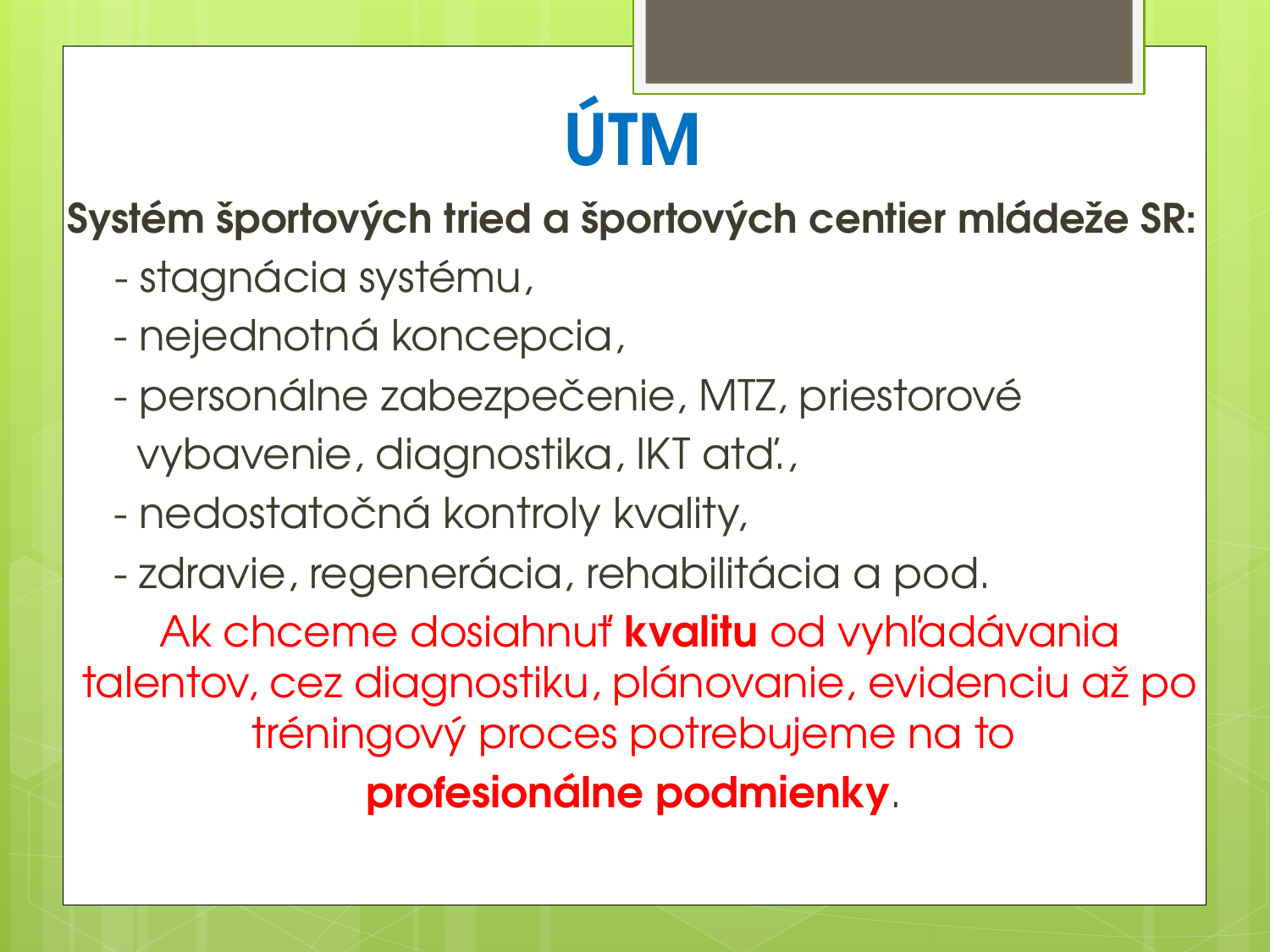

# ÚTM
Systém športových tried a športových centier mládeže SR:
    - stagnácia systému,
    - nejednotná koncepcia,
    - personálne zabezpečenie, MTZ, priestorové
      vybavenie, diagnostika, IKT atď.,
    - nedostatočná kontroly kvality,
    - zdravie, regenerácia, rehabilitácia a pod.
Ak chceme dosiahnuť kvalitu od vyhľadávania talentov, cez diagnostiku, plánovanie, evidenciu až po tréningový proces potrebujeme na to
profesionálne podmienky.